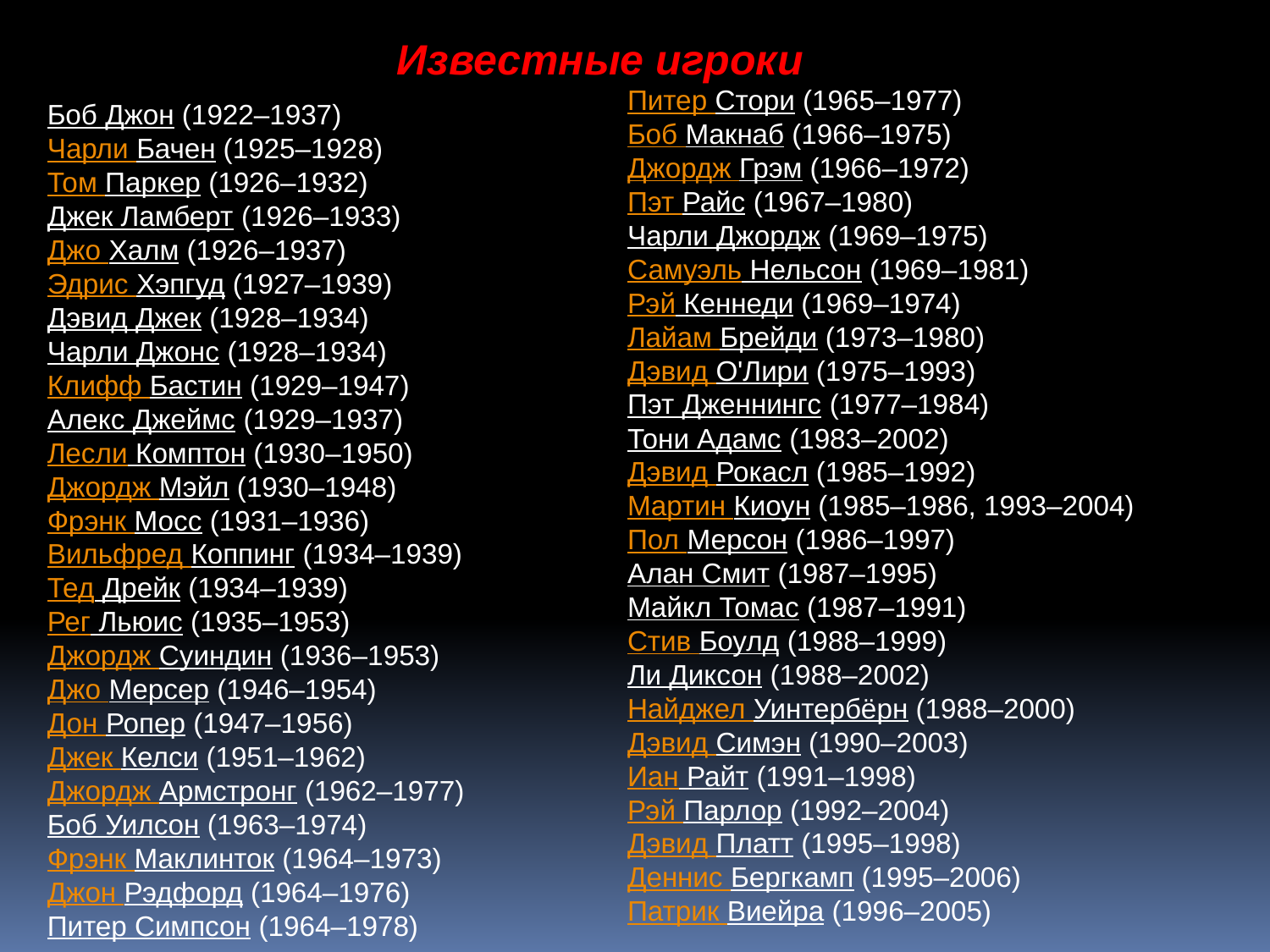

Известные игроки
Питер Стори (1965–1977)
Боб Макнаб (1966–1975)
Джордж Грэм (1966–1972)
Пэт Райс (1967–1980)
Чарли Джордж (1969–1975)
Самуэль Нельсон (1969–1981)
Рэй Кеннеди (1969–1974)
Лайам Брейди (1973–1980)
Дэвид О'Лири (1975–1993)
Пэт Дженнингс (1977–1984)
Тони Адамс (1983–2002)
Дэвид Рокасл (1985–1992)
Мартин Киоун (1985–1986, 1993–2004)
Пол Мерсон (1986–1997)
Алан Смит (1987–1995)
Майкл Томас (1987–1991)
Стив Боулд (1988–1999)
Ли Диксон (1988–2002)
Найджел Уинтербёрн (1988–2000)
Дэвид Симэн (1990–2003)
Иан Райт (1991–1998)
Рэй Парлор (1992–2004)
Дэвид Платт (1995–1998)
Деннис Бергкамп (1995–2006)
Патрик Виейра (1996–2005)
Боб Джон (1922–1937)
Чарли Бачен (1925–1928)
Том Паркер (1926–1932)
Джек Ламберт (1926–1933)
Джо Халм (1926–1937)
Эдрис Хэпгуд (1927–1939)
Дэвид Джек (1928–1934)
Чарли Джонс (1928–1934)
Клифф Бастин (1929–1947)
Алекс Джеймс (1929–1937)
Лесли Комптон (1930–1950)
Джордж Мэйл (1930–1948)
Фрэнк Мосс (1931–1936)
Вильфред Коппинг (1934–1939)
Тед Дрейк (1934–1939)
Рег Льюис (1935–1953)
Джордж Суиндин (1936–1953)
Джо Мерсер (1946–1954)
Дон Ропер (1947–1956)
Джек Келси (1951–1962)
Джордж Армстронг (1962–1977)
Боб Уилсон (1963–1974)
Фрэнк Маклинток (1964–1973)
Джон Рэдфорд (1964–1976)
Питер Симпсон (1964–1978)